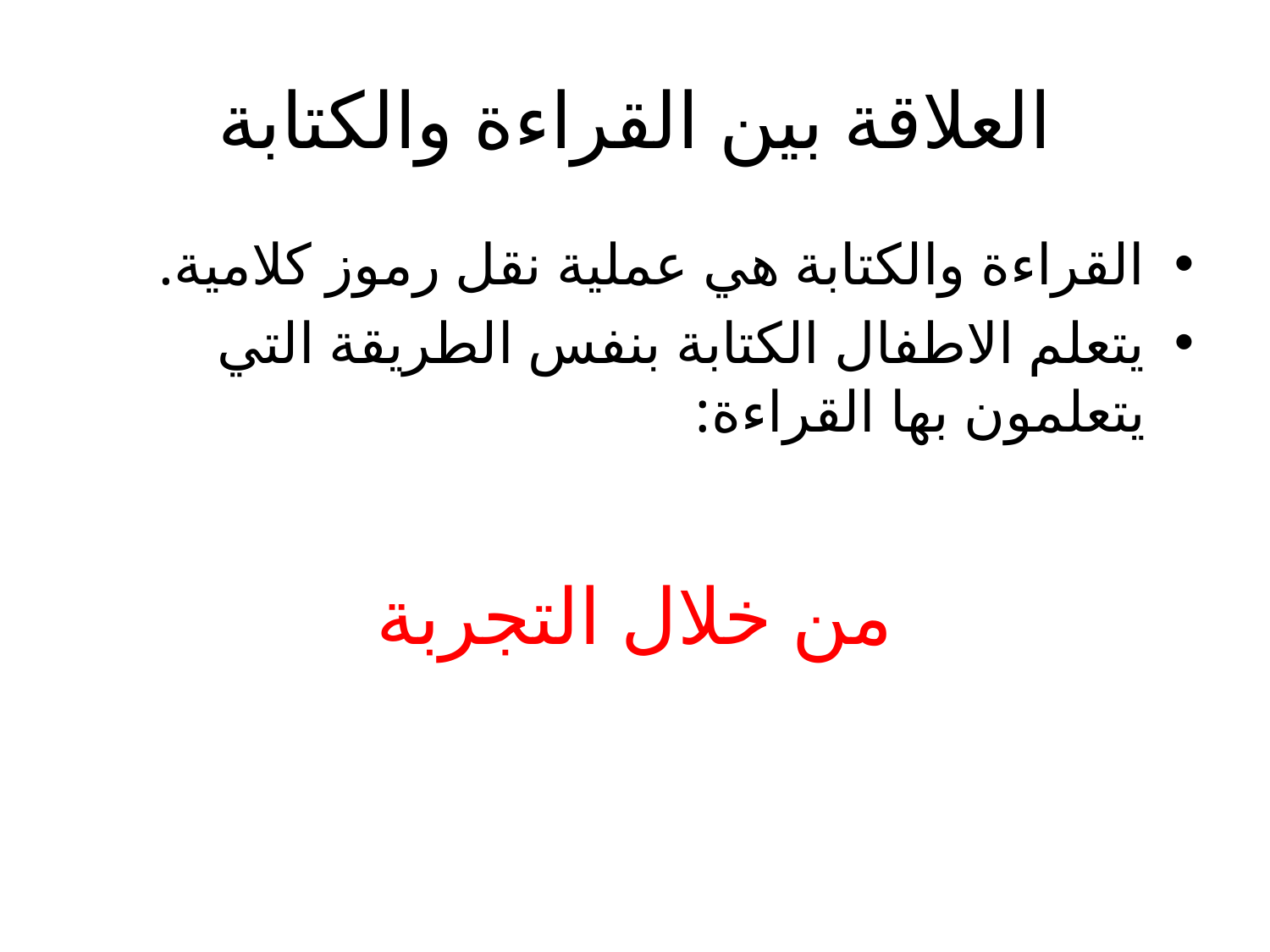

# العلاقة بين القراءة والكتابة
القراءة والكتابة هي عملية نقل رموز كلامية.
يتعلم الاطفال الكتابة بنفس الطريقة التي يتعلمون بها القراءة:

من خلال التجربة